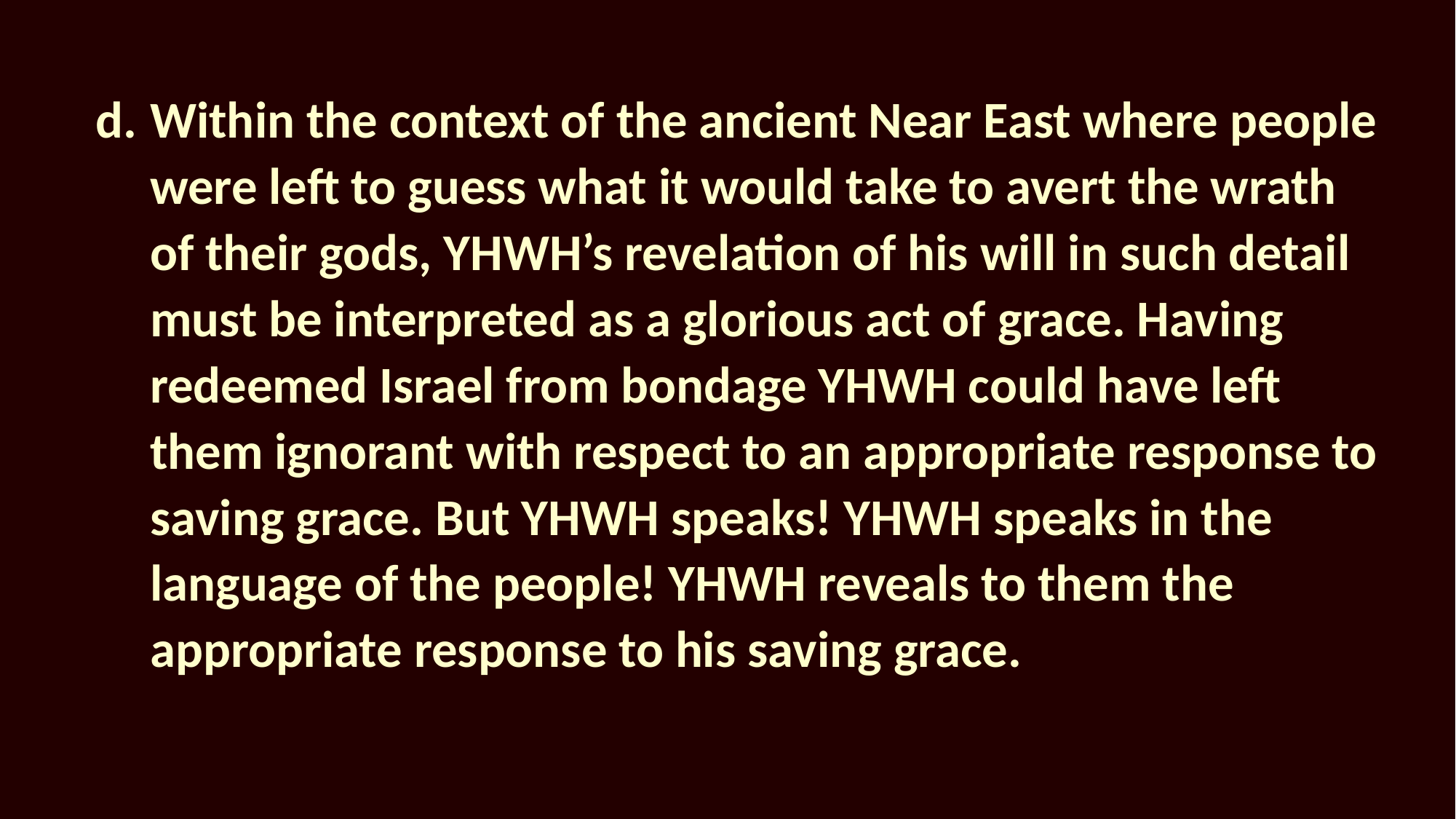

d.	Within the context of the ancient Near East where people were left to guess what it would take to avert the wrath of their gods, YHWH’s revelation of his will in such detail must be interpreted as a glorious act of grace. Having redeemed Israel from bondage YHWH could have left them ignorant with respect to an appropriate response to saving grace. But YHWH speaks! YHWH speaks in the language of the people! YHWH reveals to them the appropriate response to his saving grace.